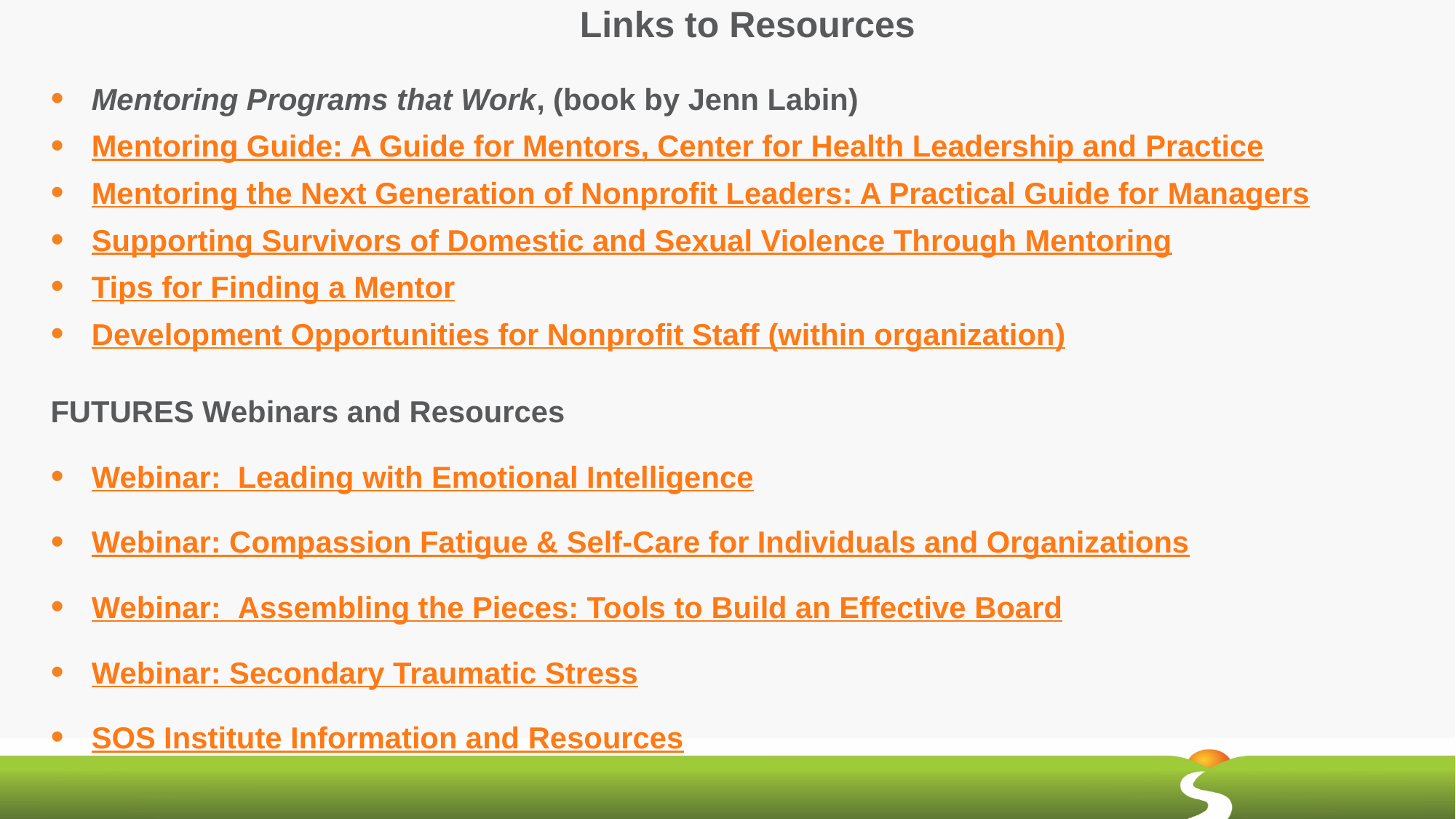

Links to Resources
Mentoring Programs that Work, (book by Jenn Labin)
Mentoring Guide: A Guide for Mentors, Center for Health Leadership and Practice
Mentoring the Next Generation of Nonprofit Leaders: A Practical Guide for Managers
Supporting Survivors of Domestic and Sexual Violence Through Mentoring
Tips for Finding a Mentor
Development Opportunities for Nonprofit Staff (within organization)

FUTURES Webinars and Resources
Webinar:  Leading with Emotional Intelligence
Webinar: Compassion Fatigue & Self-Care for Individuals and Organizations
Webinar:  Assembling the Pieces: Tools to Build an Effective Board
Webinar: Secondary Traumatic Stress
SOS Institute Information and Resources